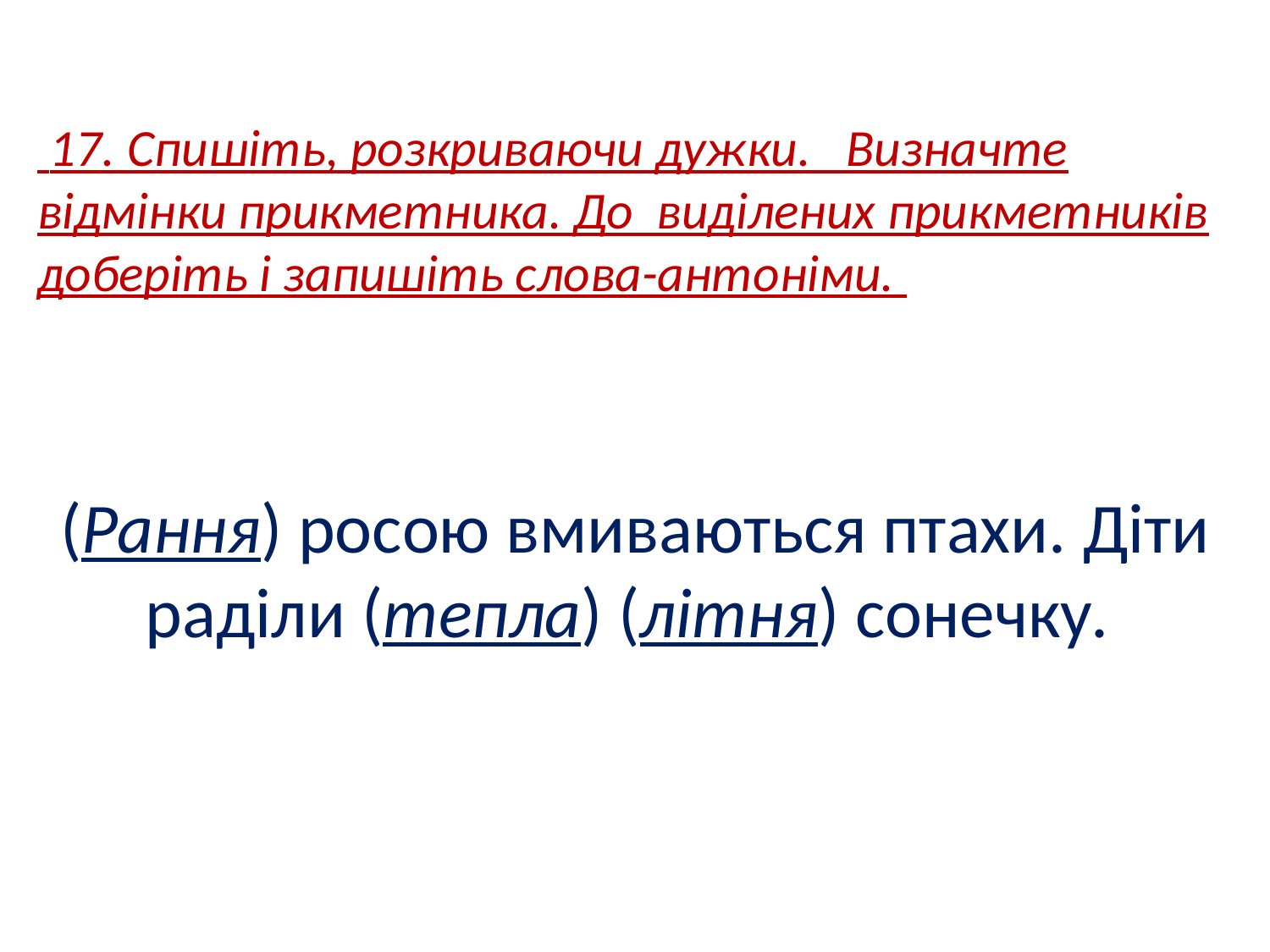

# 17. Спишіть, розкриваючи дужки.   Визначте відмінки прикметника. До  виділених прикметників доберіть і запишіть слова-антоніми.
(Рання) росою вмиваються птахи. Діти раділи (тепла) (літня) сонечку.